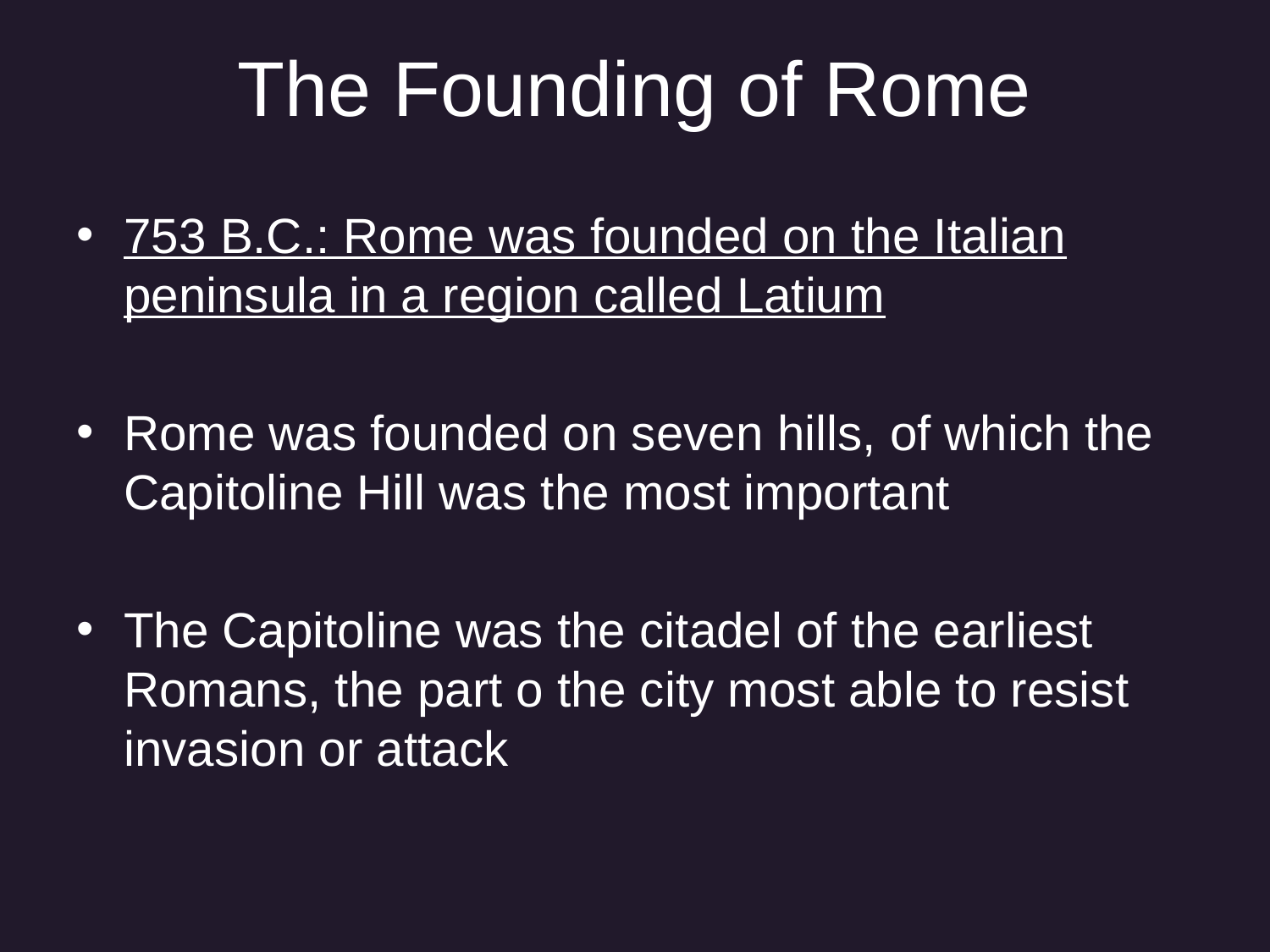

# The Founding of Rome
753 B.C.: Rome was founded on the Italian peninsula in a region called Latium

Rome was founded on seven hills, of which the Capitoline Hill was the most important

The Capitoline was the citadel of the earliest Romans, the part o the city most able to resist invasion or attack